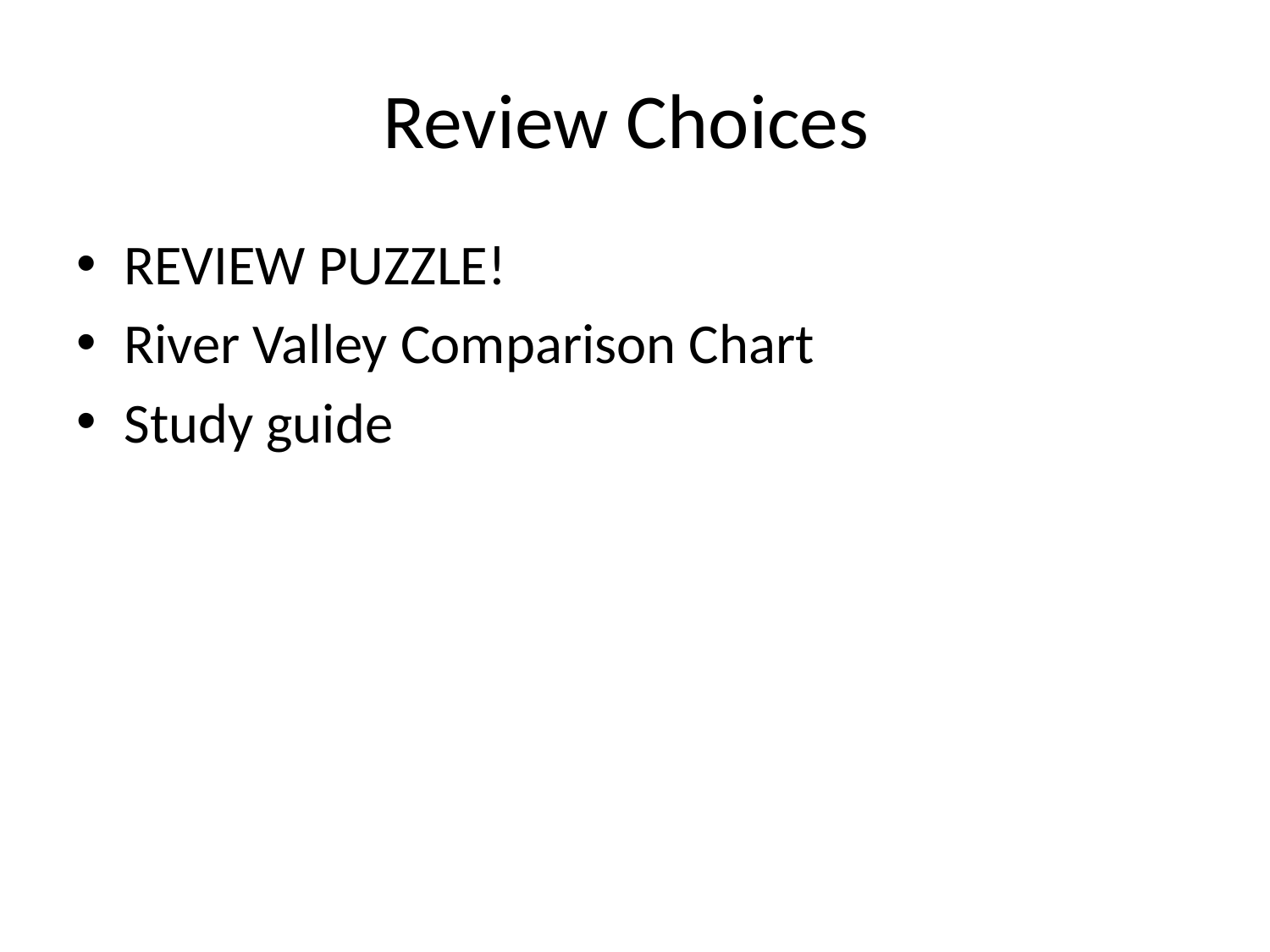

# Review Choices
REVIEW PUZZLE!
River Valley Comparison Chart
Study guide